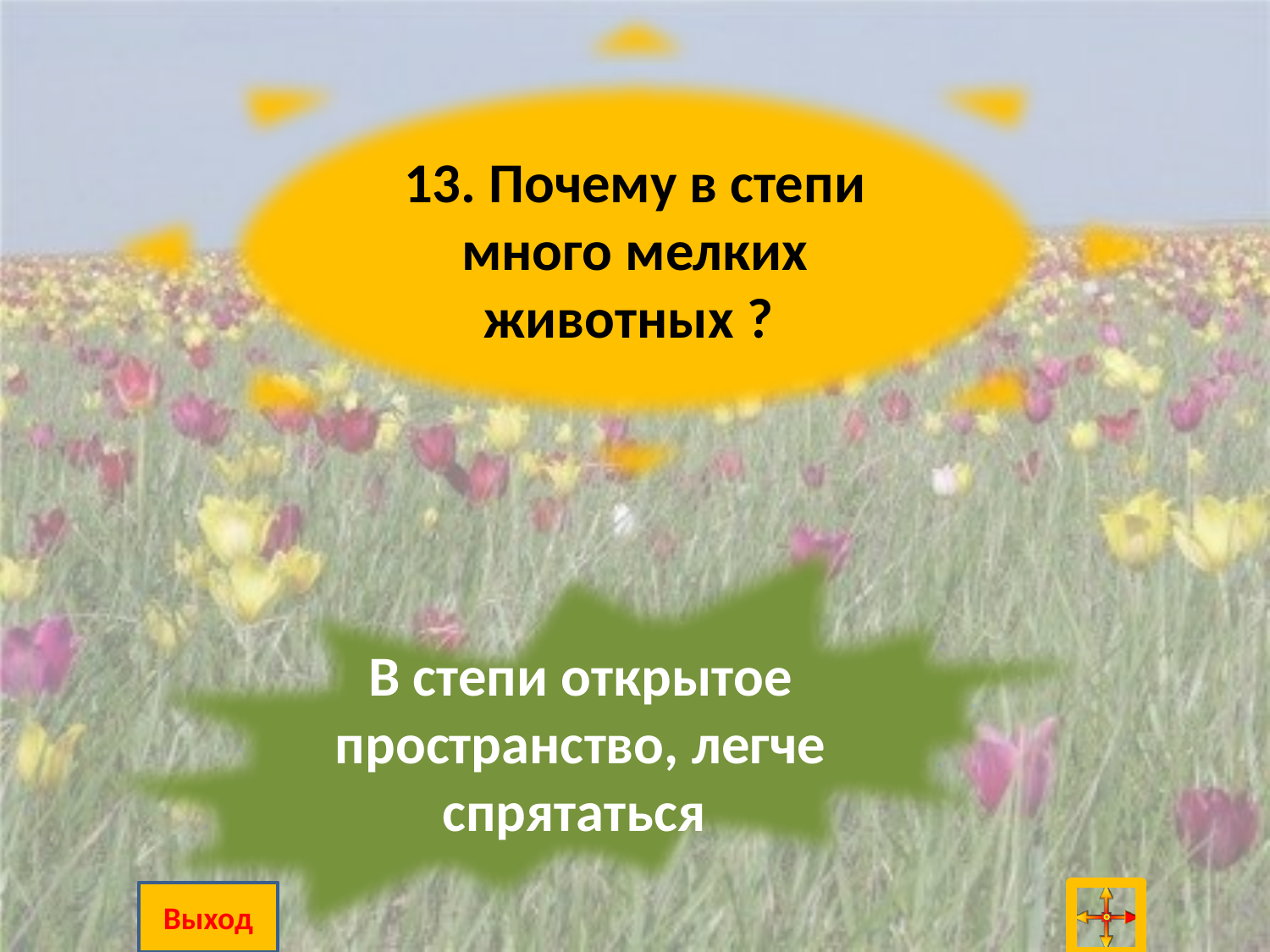

13. Почему в степи много мелких животных ?
В степи открытое пространство, легче спрятаться
Выход